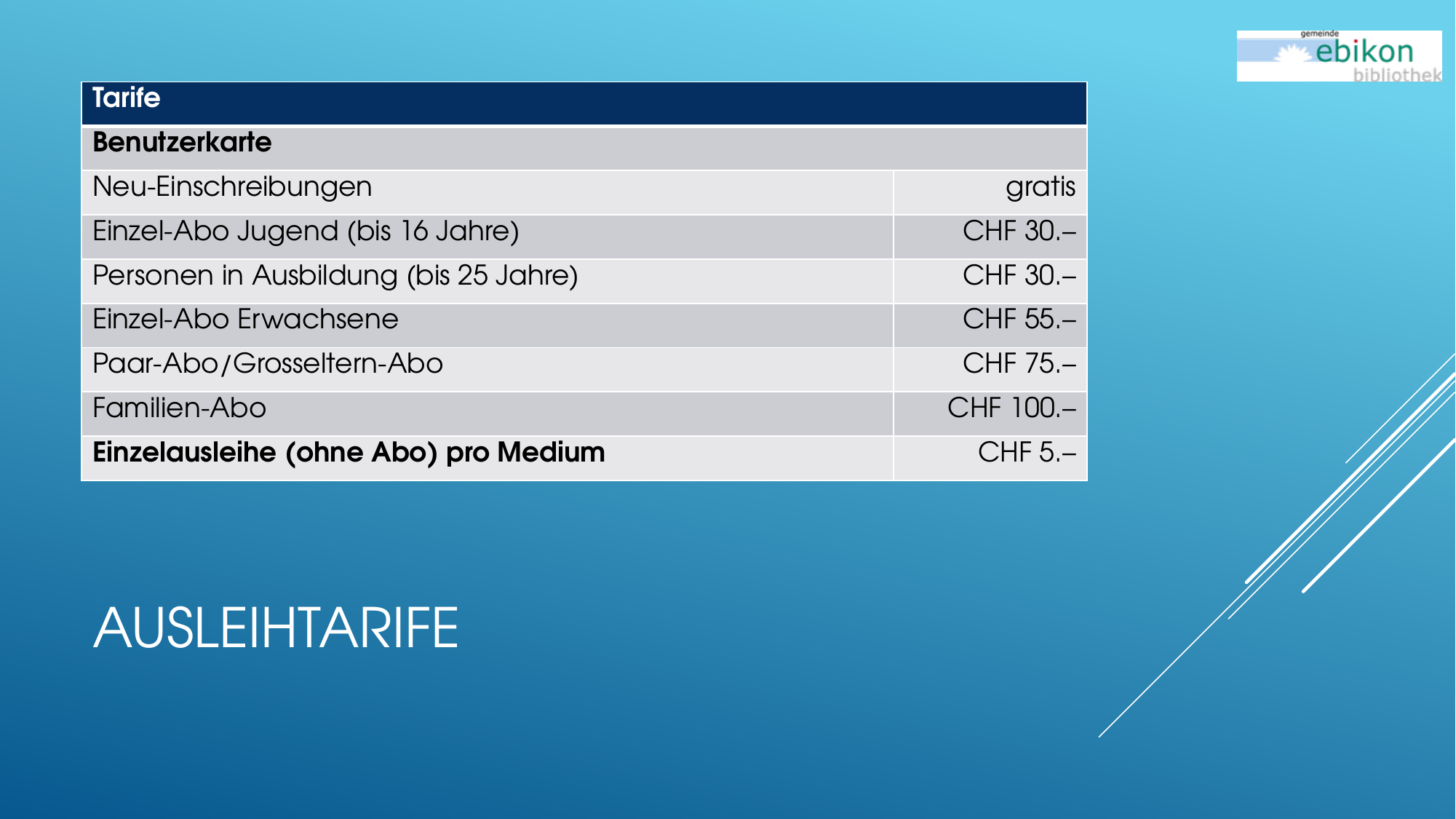

| Tarife |  |
| --- | --- |
| Benutzerkarte |  |
| Neu-Einschreibungen | gratis |
| Einzel-Abo Jugend (bis 16 Jahre) | CHF 30.– |
| Personen in Ausbildung (bis 25 Jahre) | CHF 30.– |
| Einzel-Abo Erwachsene | CHF 55.– |
| Paar-Abo/Grosseltern-Abo | CHF 75.– |
| Familien-Abo | CHF 100.– |
| Einzelausleihe (ohne Abo) pro Medium | CHF 5.– |
# Ausleihtarife